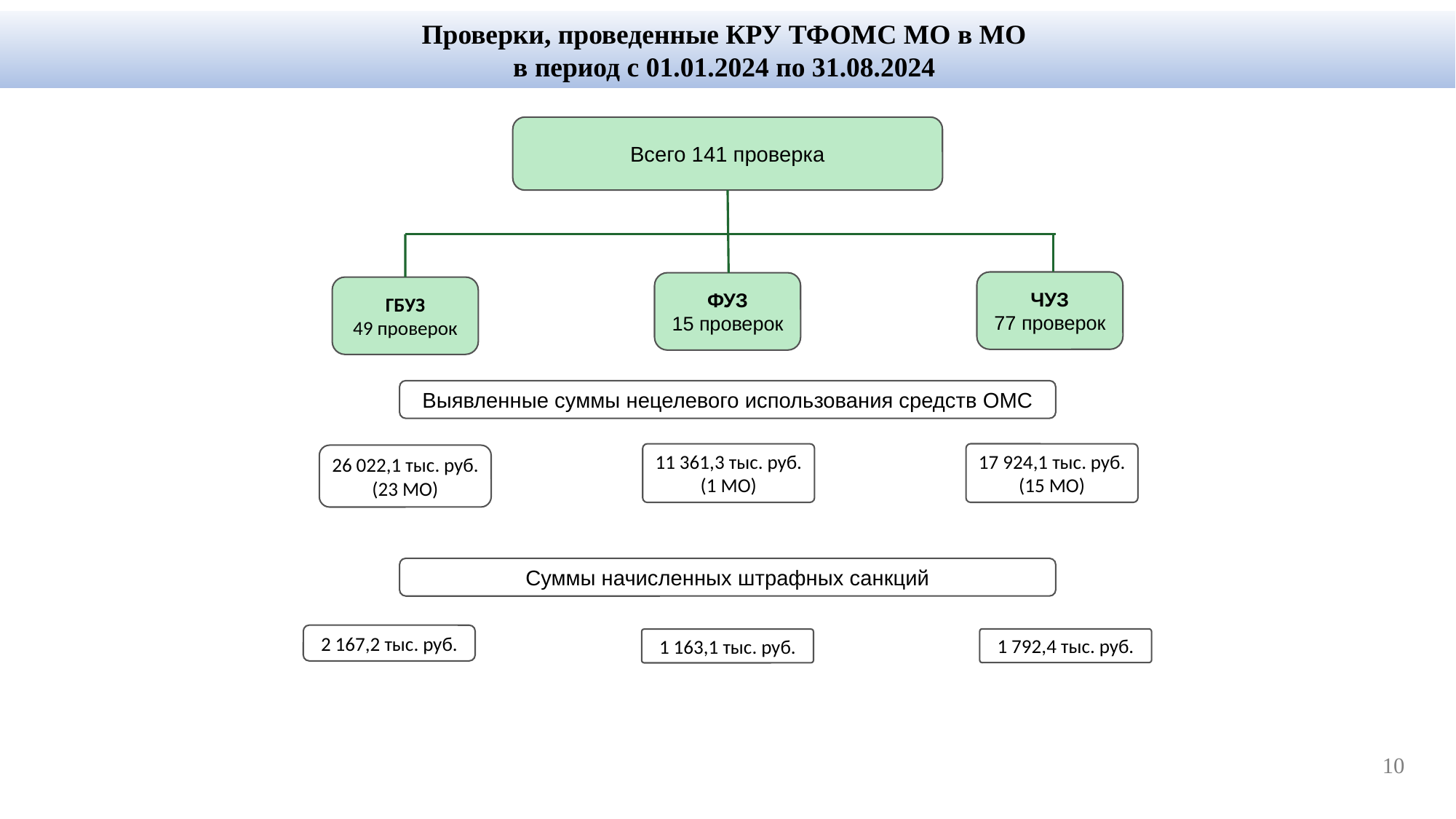

Проверки, проведенные КРУ ТФОМС МО в МО
в период c 01.01.2024 по 31.08.2024
Всего 141 проверка
ЧУЗ
77 проверок
ФУЗ
15 проверок
ГБУЗ
49 проверок
Выявленные суммы нецелевого использования средств ОМС
11 361,3 тыс. руб.
(1 МО)
17 924,1 тыс. руб.
(15 МО)
26 022,1 тыс. руб.
(23 МО)
Суммы начисленных штрафных санкций
2 167,2 тыс. руб.
1 792,4 тыс. руб.
1 163,1 тыс. руб.
10